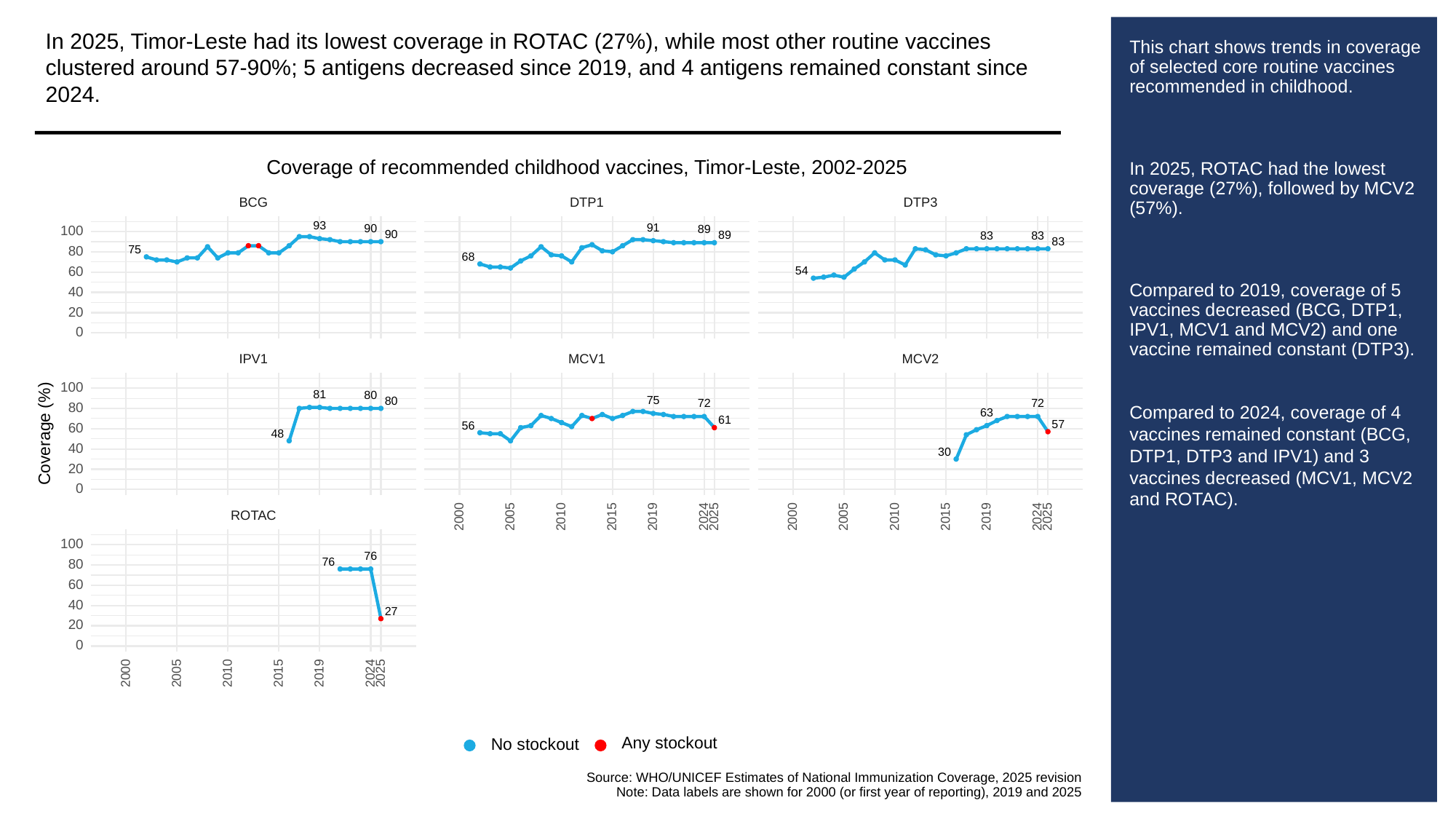

In 2025, Timor-Leste had its lowest coverage in ROTAC (27%), while most other routine vaccines clustered around 57-90%; 5 antigens decreased since 2019, and 4 antigens remained constant since 2024.
# This chart shows trends in coverage of selected core routine vaccines recommended in childhood.

In 2025, ROTAC had the lowest coverage (27%), followed by MCV2 (57%).

Compared to 2019, coverage of 5 vaccines decreased (BCG, DTP1, IPV1, MCV1 and MCV2) and one vaccine remained constant (DTP3).

Compared to 2024, coverage of 4 vaccines remained constant (BCG, DTP1, DTP3 and IPV1) and 3 vaccines decreased (MCV1, MCV2 and ROTAC).

Coverage of recommended childhood vaccines, Timor-Leste, 2002-2025
BCG
DTP3
DTP1

93
91
90
89
100
90

89
83
83

83

75

80

68

60
54

40

20

0

MCV1
MCV2
IPV1

100

81
80
75
80

72
72
80

63

61

57
56

60

Coverage (%)

48

40
30

20

0

ROTAC
2000
2005
2010
2015
2019
2024
2025
2000
2005
2010
2015
2019
2024
2025

100

76

76
80

60

40

27

20

0

2000
2005
2010
2015
2019
2024
2025
Any stockout
No stockout

Source: WHO/UNICEF Estimates of National Immunization Coverage, 2025 revision
Note: Data labels are shown for 2000 (or first year of reporting), 2019 and 2025